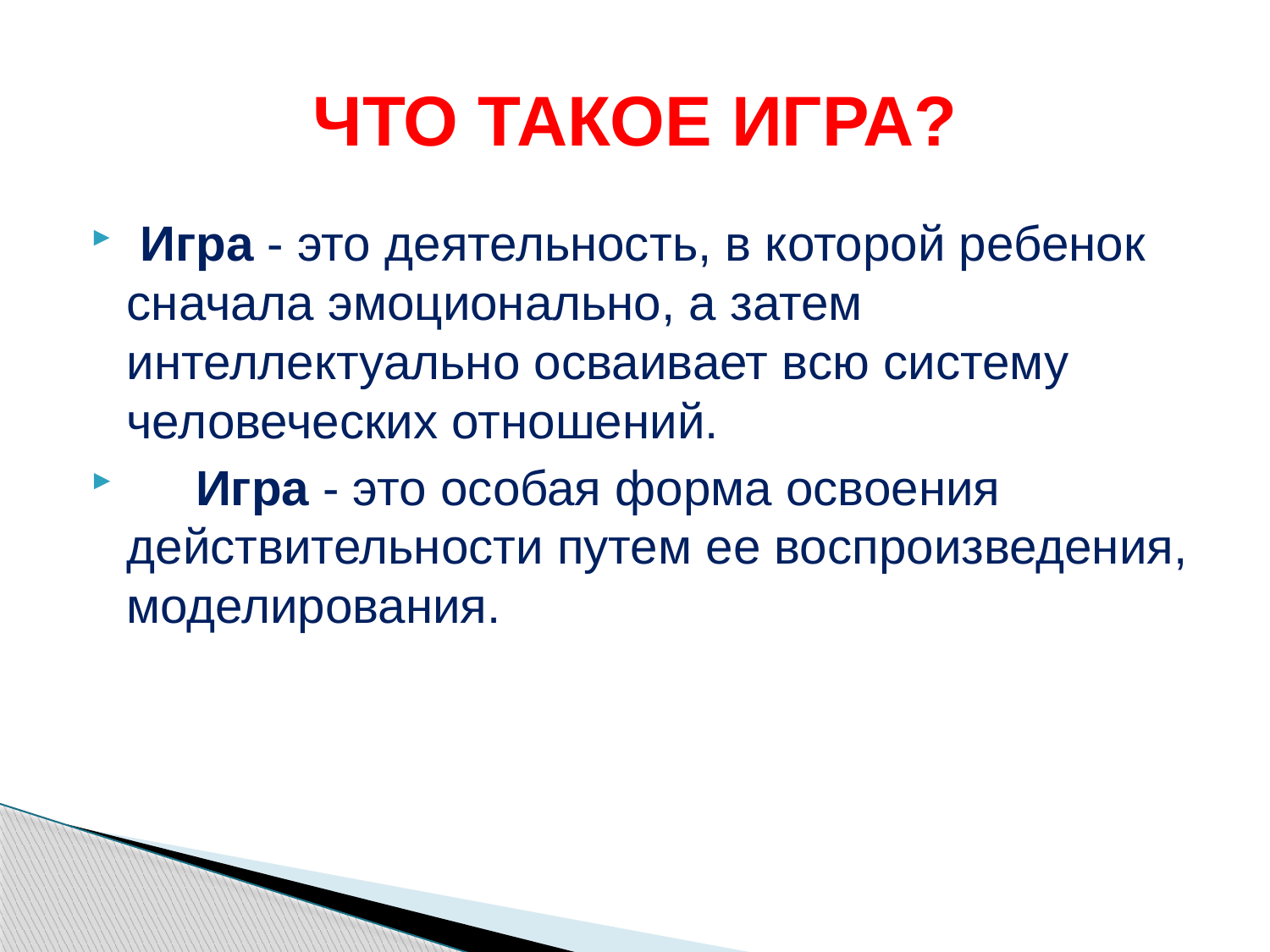

# ЧТО ТАКОЕ ИГРА?
 Игра - это деятельность, в которой ребенок сначала эмоционально, а затем интеллектуально осваивает всю систему человеческих отношений.
     Игра - это особая форма освоения действительности путем ее воспроизведения, моделирования.